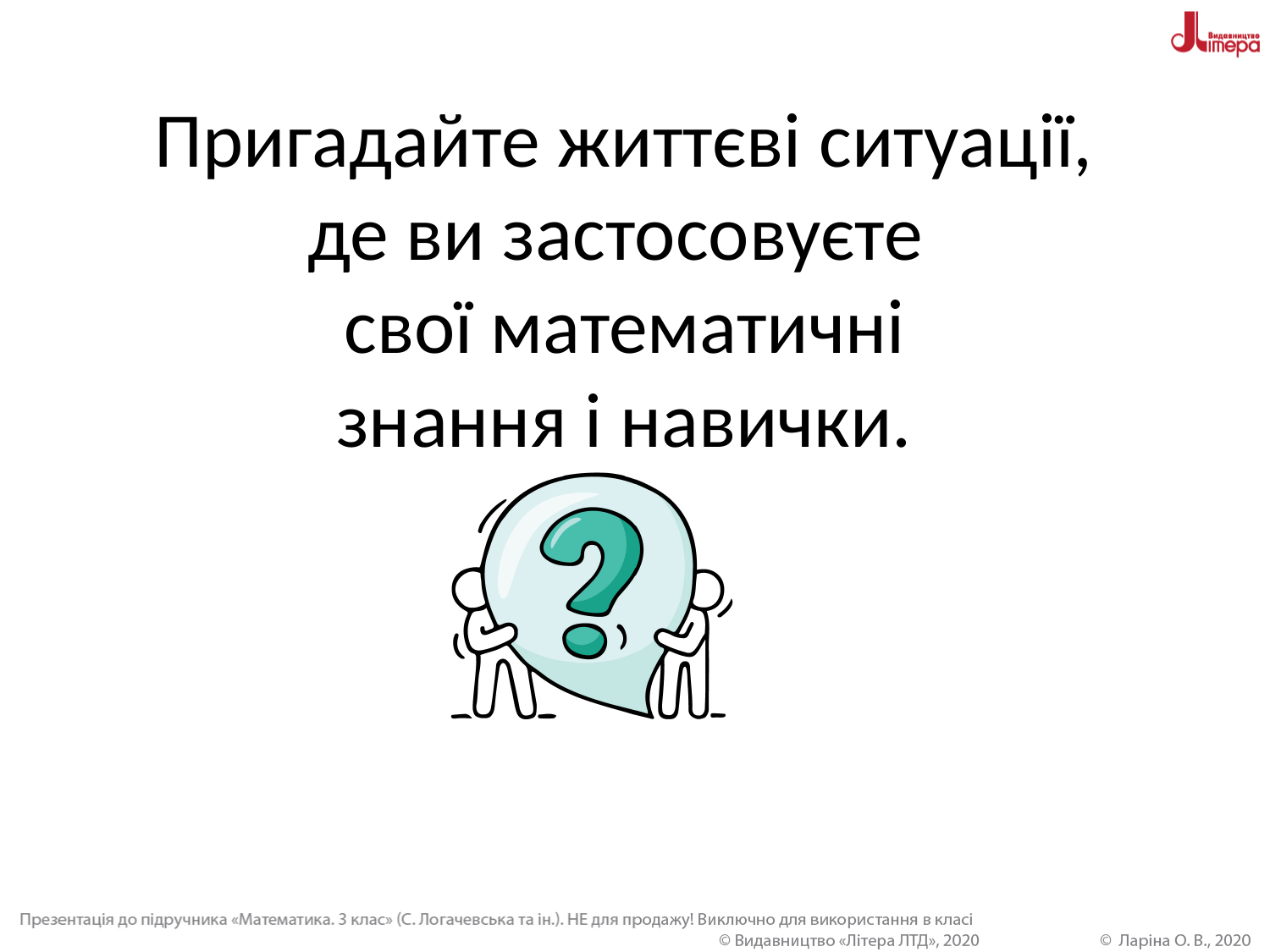

# Пригадайте життєві ситуації, де ви застосовуєте свої математичні знання і навички.